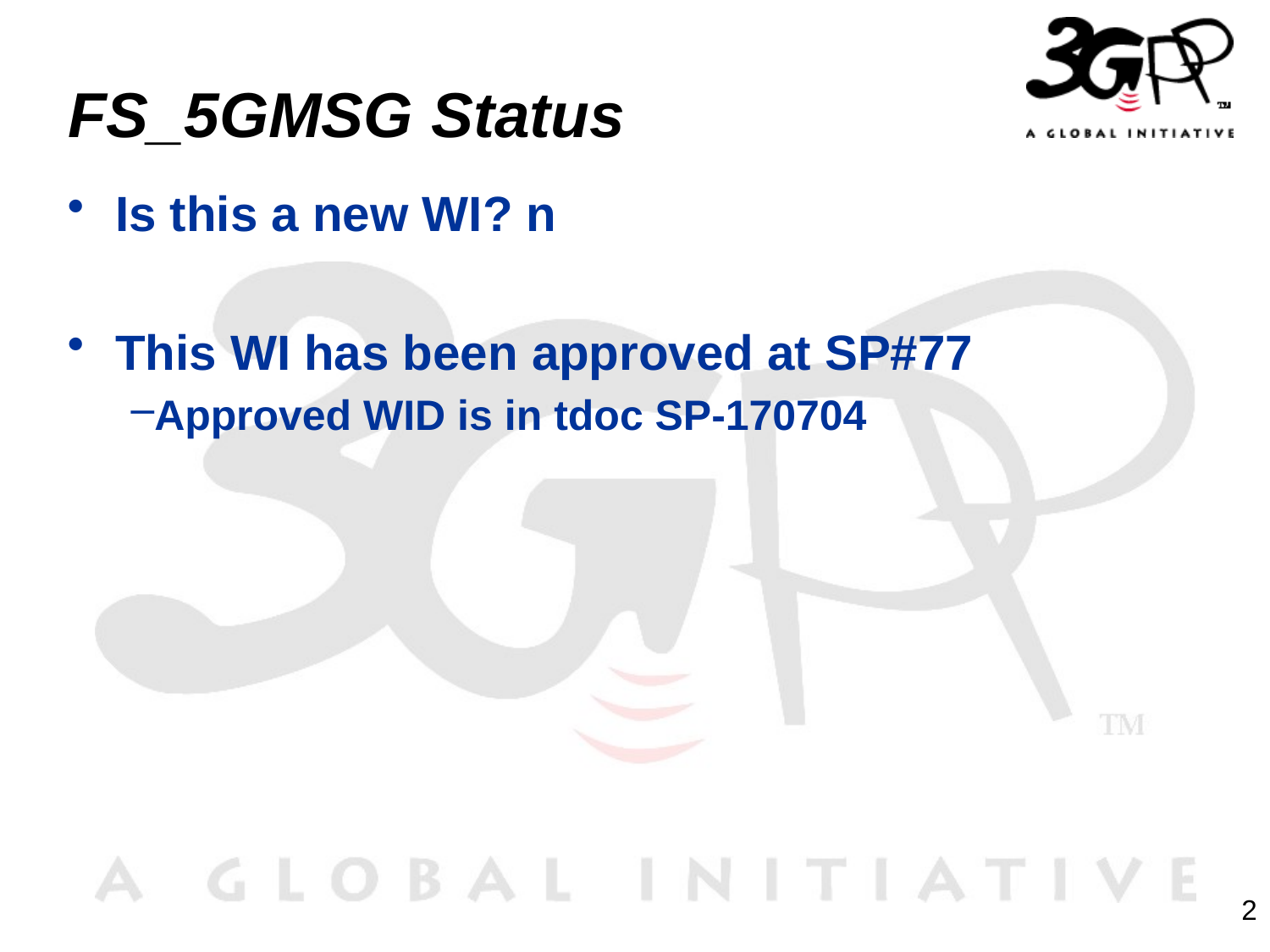

# FS_5GMSG Status
Is this a new WI? n

This WI has been approved at SP#77
Approved WID is in tdoc SP-170704

2